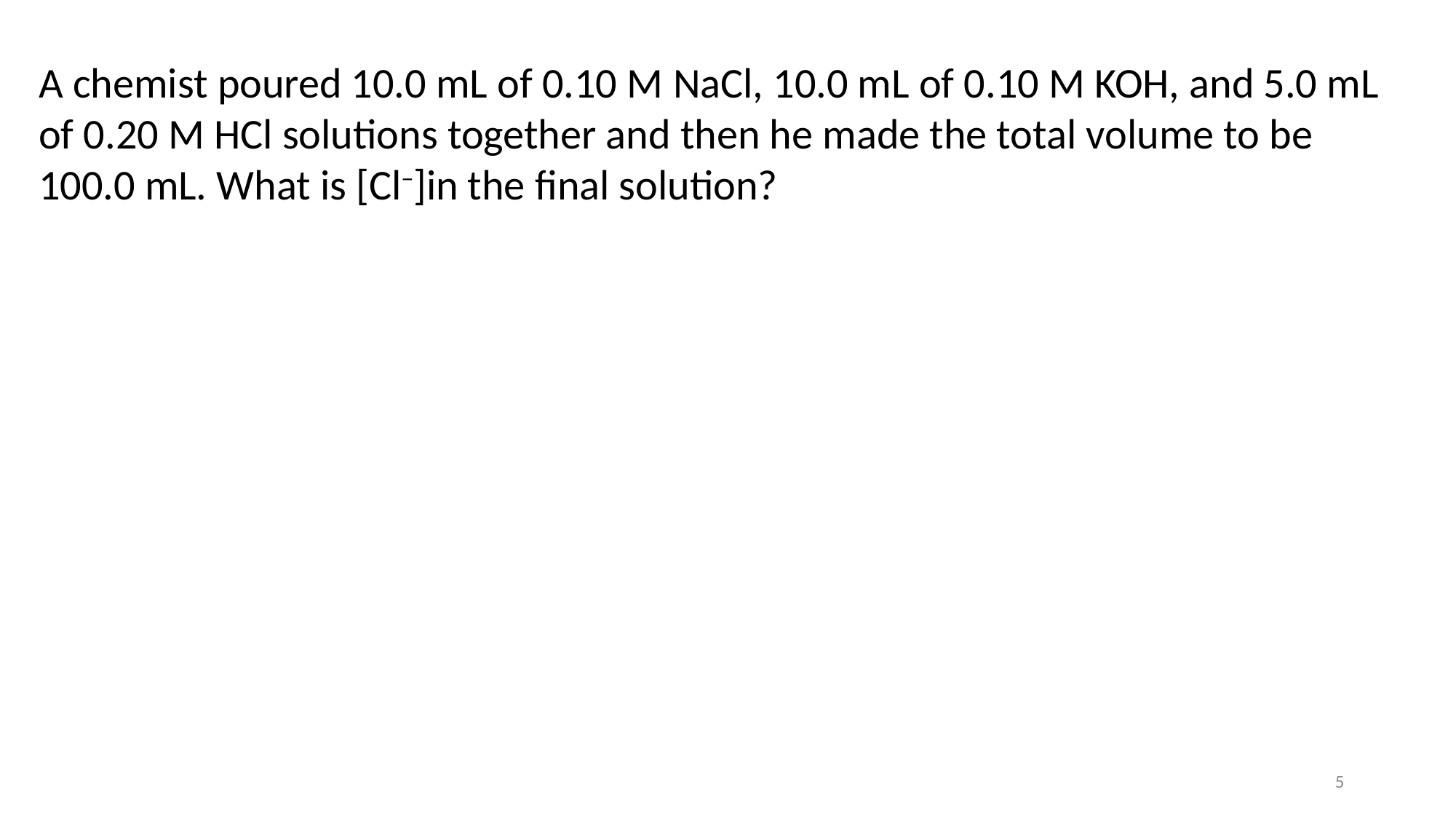

A chemist poured 10.0 mL of 0.10 M NaCl, 10.0 mL of 0.10 M KOH, and 5.0 mL of 0.20 M HCl solutions together and then he made the total volume to be 100.0 mL. What is [Cl−]in the final solution?
5